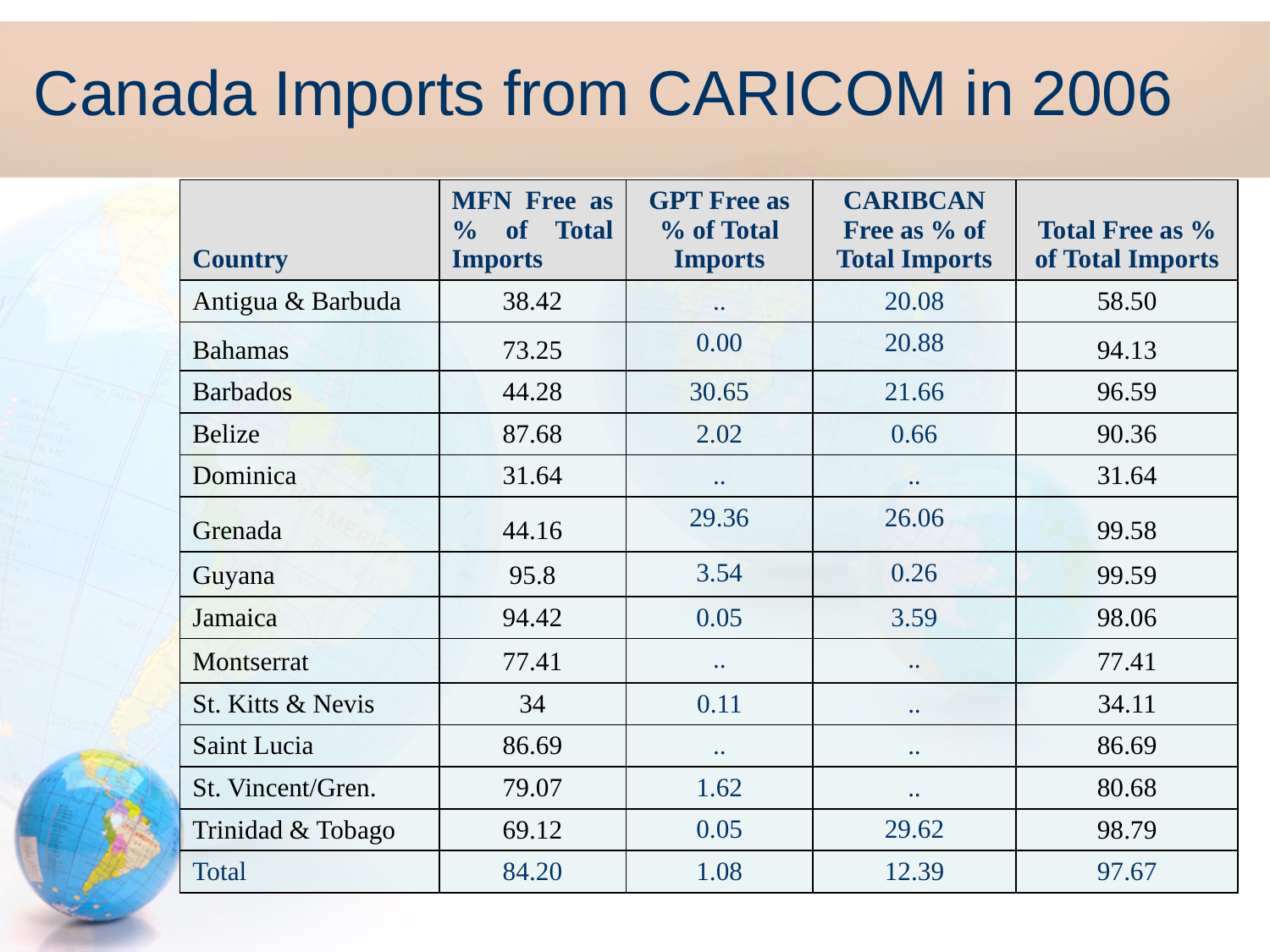

# Canada Imports from CARICOM in 2006
| Country | MFN Free as % of Total Imports | GPT Free as % of Total Imports | CARIBCAN Free as % of Total Imports | Total Free as % of Total Imports |
| --- | --- | --- | --- | --- |
| Antigua & Barbuda | 38.42 | .. | 20.08 | 58.50 |
| Bahamas | 73.25 | 0.00 | 20.88 | 94.13 |
| Barbados | 44.28 | 30.65 | 21.66 | 96.59 |
| Belize | 87.68 | 2.02 | 0.66 | 90.36 |
| Dominica | 31.64 | .. | .. | 31.64 |
| Grenada | 44.16 | 29.36 | 26.06 | 99.58 |
| Guyana | 95.8 | 3.54 | 0.26 | 99.59 |
| Jamaica | 94.42 | 0.05 | 3.59 | 98.06 |
| Montserrat | 77.41 | .. | .. | 77.41 |
| St. Kitts & Nevis | 34 | 0.11 | .. | 34.11 |
| Saint Lucia | 86.69 | .. | .. | 86.69 |
| St. Vincent/Gren. | 79.07 | 1.62 | .. | 80.68 |
| Trinidad & Tobago | 69.12 | 0.05 | 29.62 | 98.79 |
| Total | 84.20 | 1.08 | 12.39 | 97.67 |